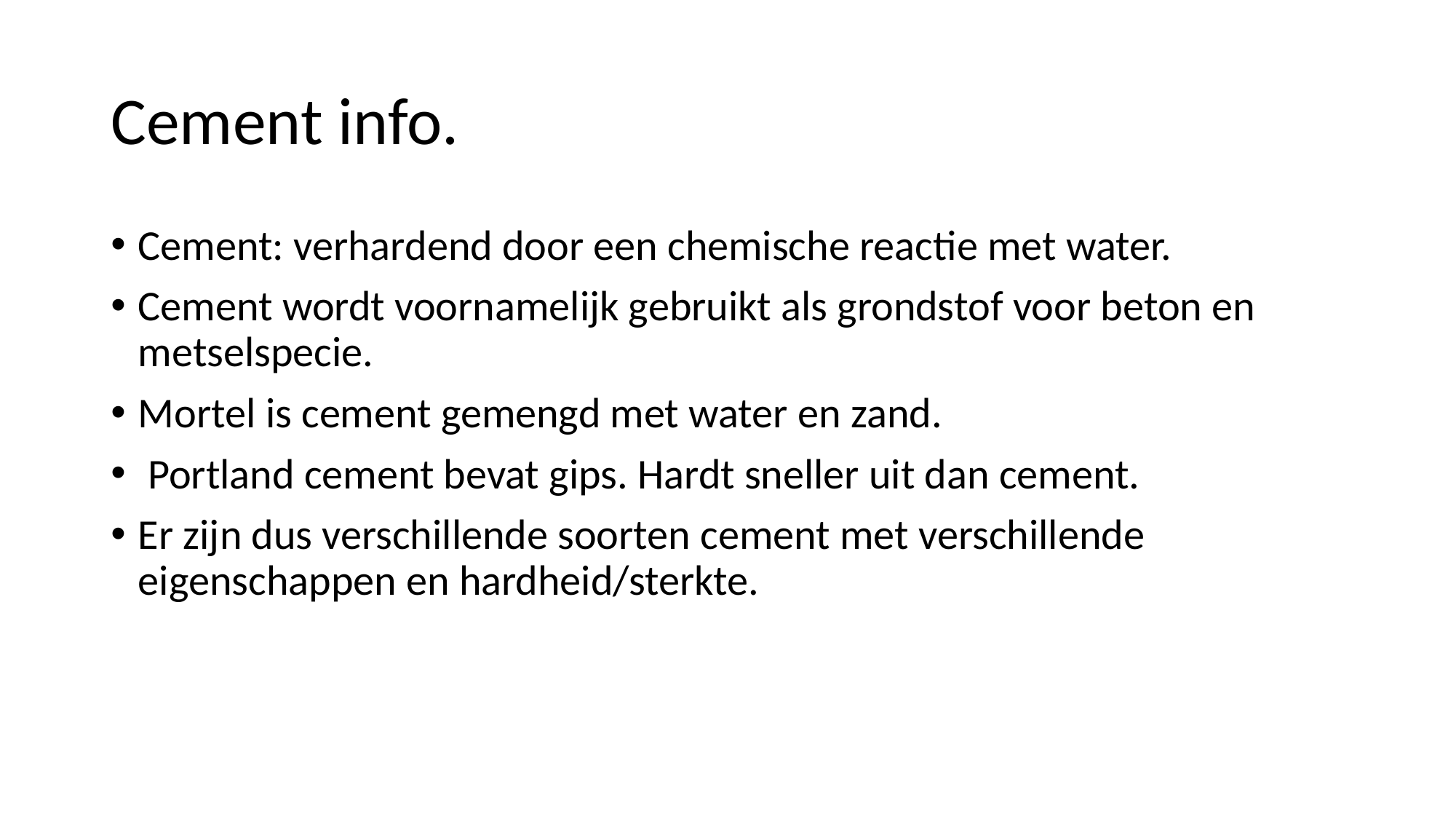

# Cement info.
Cement: verhardend door een chemische reactie met water.
Cement wordt voornamelijk gebruikt als grondstof voor beton en metselspecie.
Mortel is cement gemengd met water en zand.
 Portland cement bevat gips. Hardt sneller uit dan cement.
Er zijn dus verschillende soorten cement met verschillende eigenschappen en hardheid/sterkte.